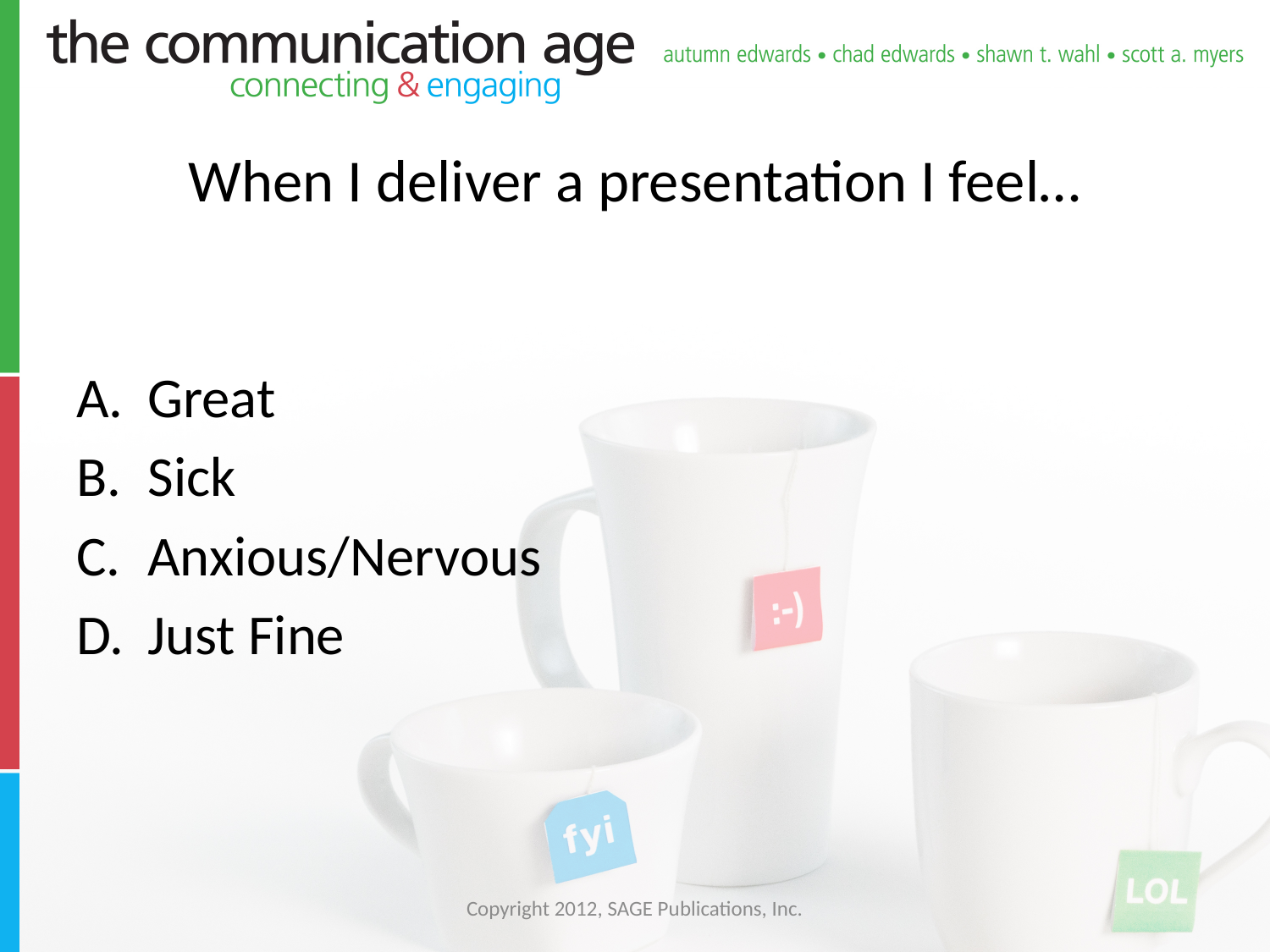

# When I deliver a presentation I feel…
Great
Sick
Anxious/Nervous
Just Fine

Copyright 2012, SAGE Publications, Inc.